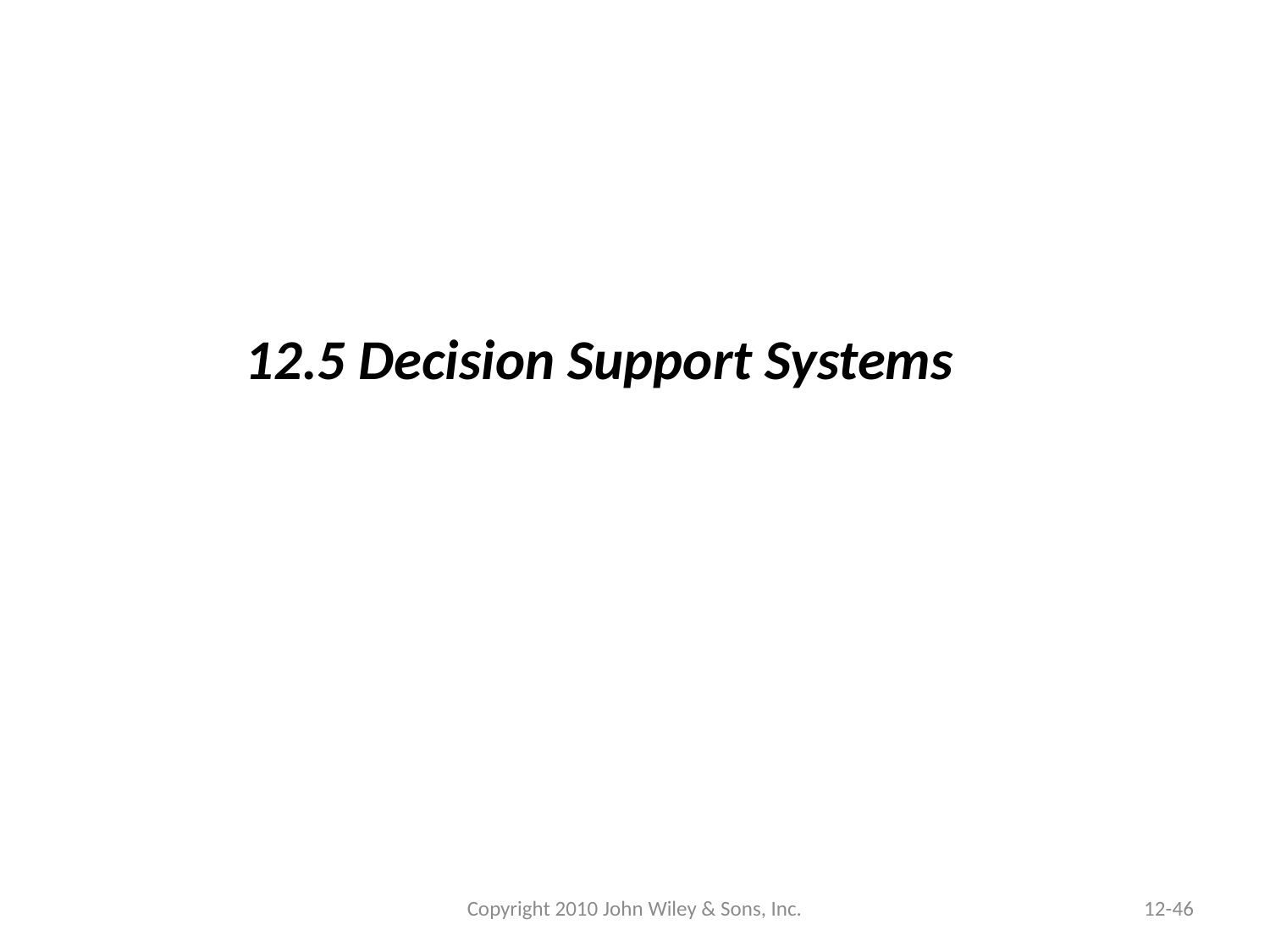

12.5 Decision Support Systems
Copyright 2010 John Wiley & Sons, Inc.
12-46